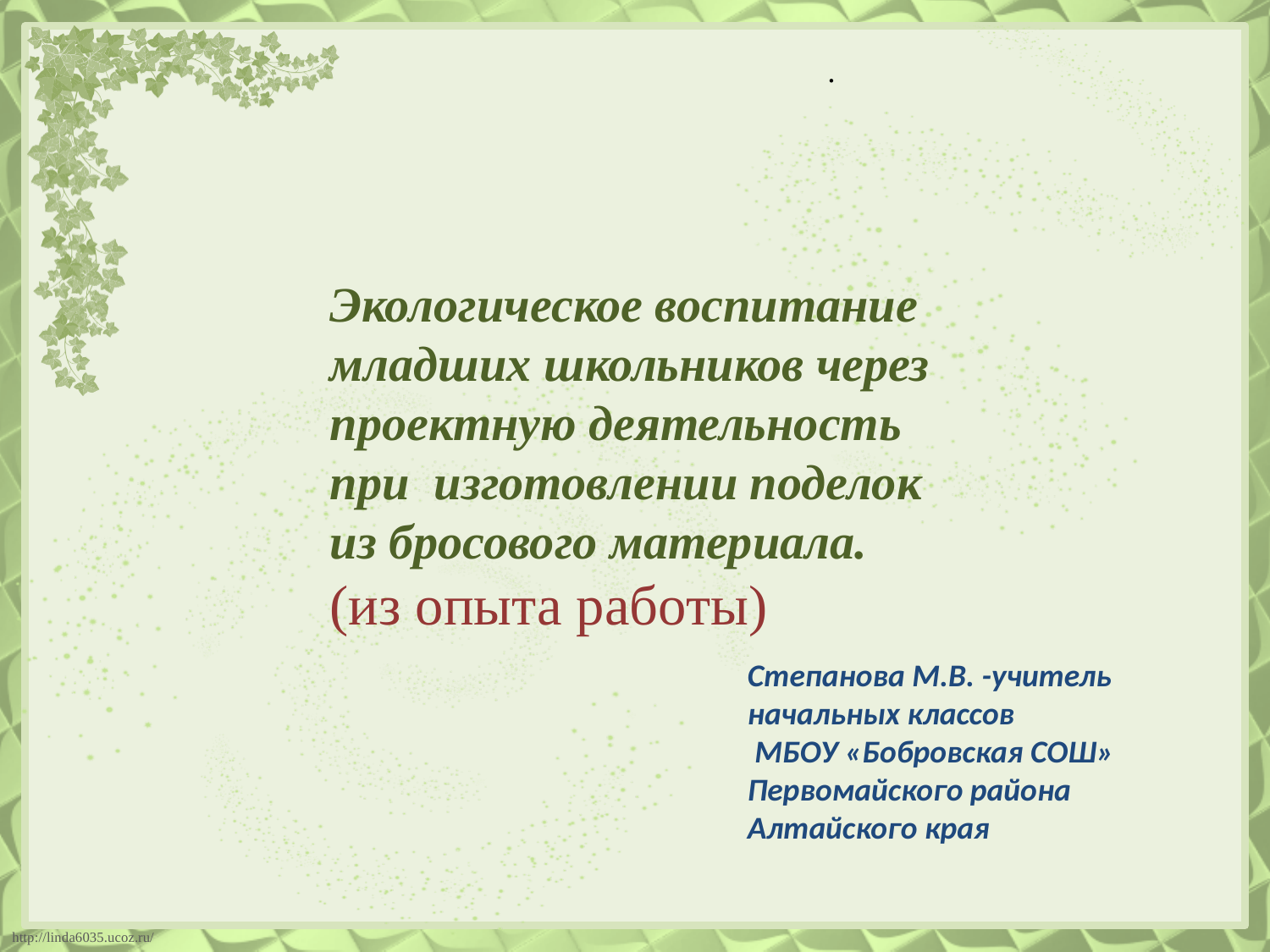

.
Экологическое воспитание младших школьников через проектную деятельность при  изготовлении поделок из бросового материала.
(из опыта работы)

Степанова М.В. -учитель    начальных классов
 МБОУ «Бобровская СОШ»
Первомайского района
Алтайского края